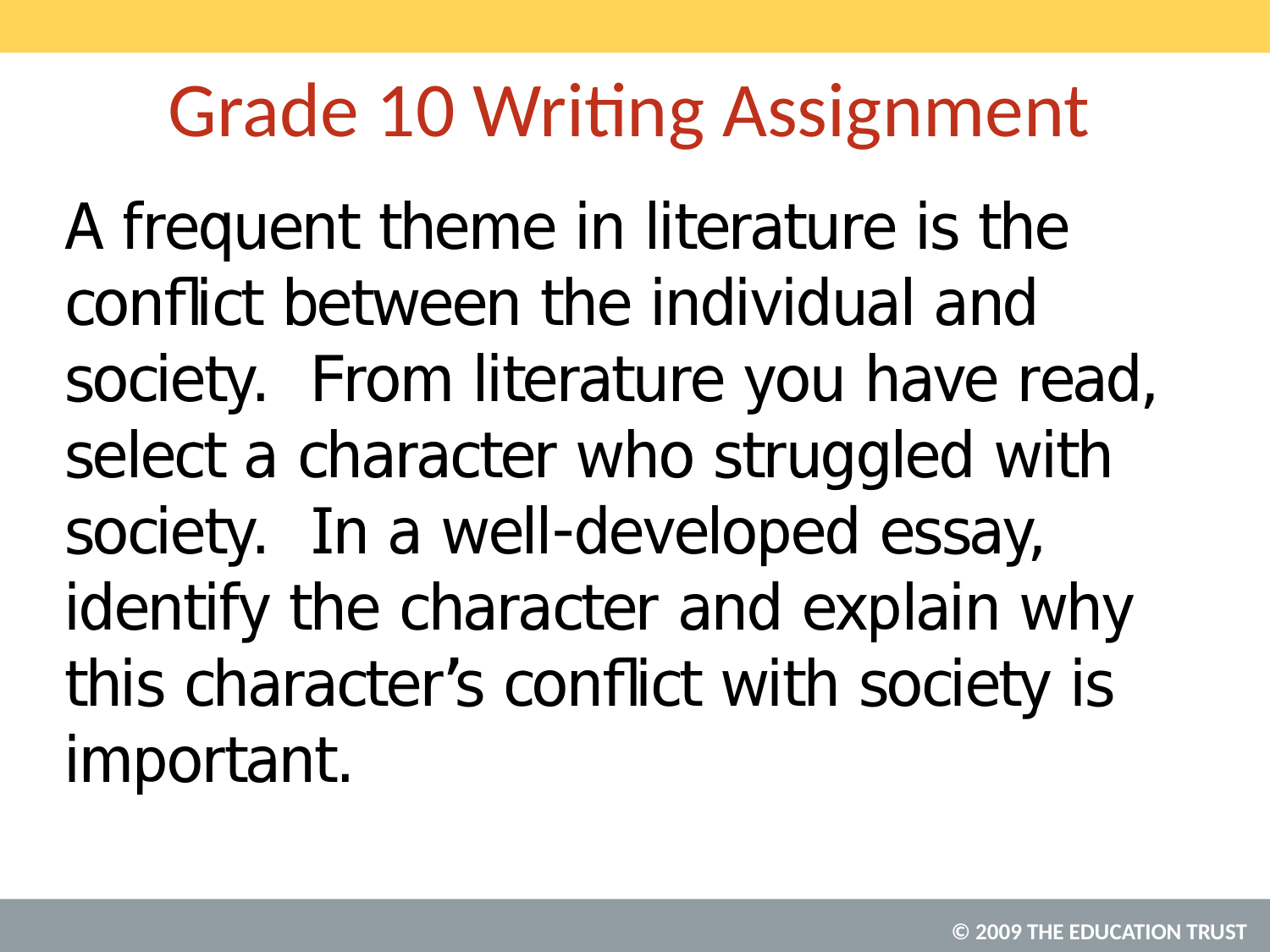

# Grade 10 Writing Assignment
A frequent theme in literature is the conflict between the individual and society.  From literature you have read, select a character who struggled with society.  In a well-developed essay, identify the character and explain why this character’s conflict with society is important.